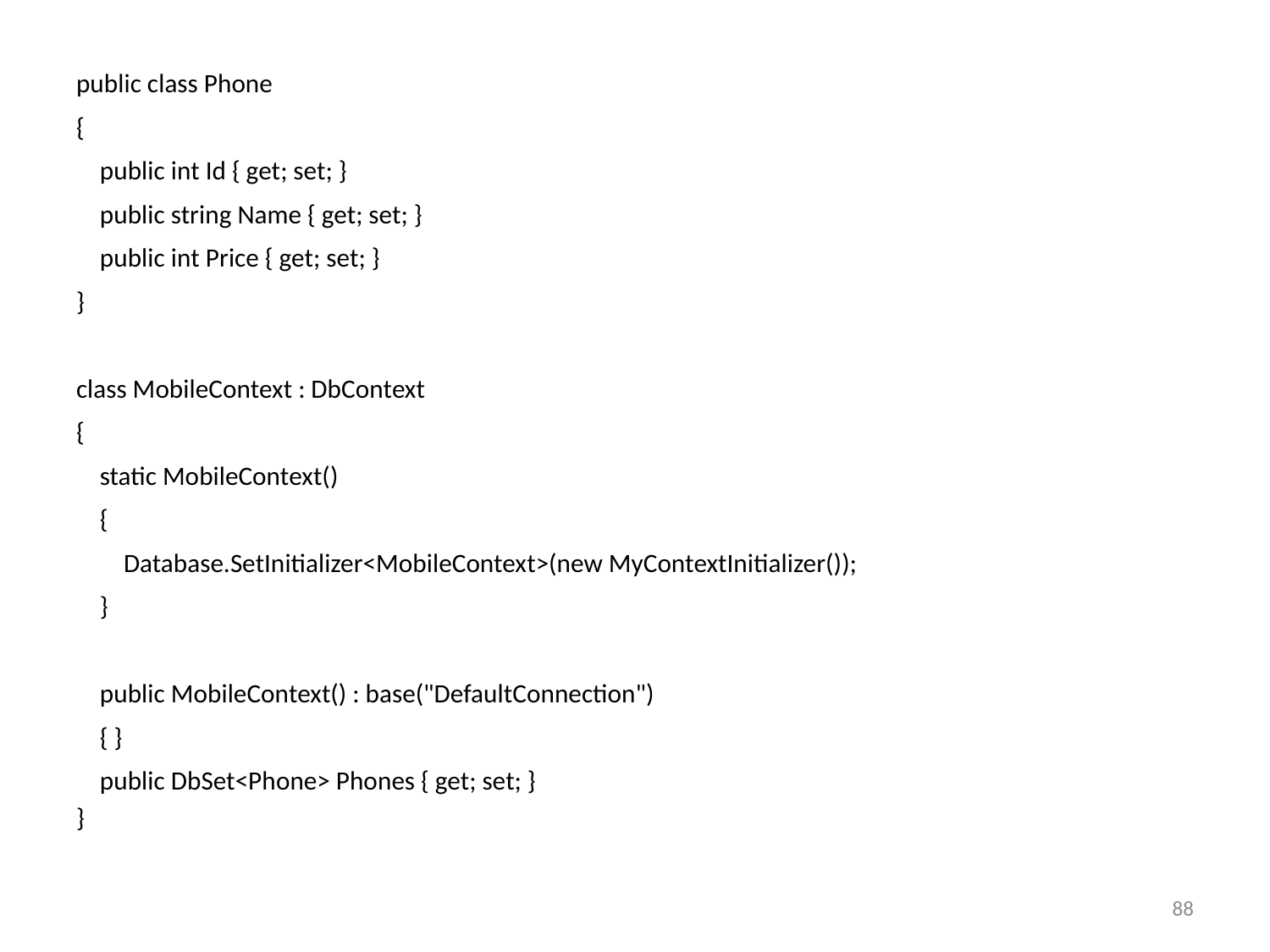

public class Phone
{
    public int Id { get; set; }
    public string Name { get; set; }
    public int Price { get; set; }
}

class MobileContext : DbContext
{
    static MobileContext()
    {
        Database.SetInitializer<MobileContext>(new MyContextInitializer());
    }

    public MobileContext() : base("DefaultConnection")
    { }
    public DbSet<Phone> Phones { get; set; }
}
88